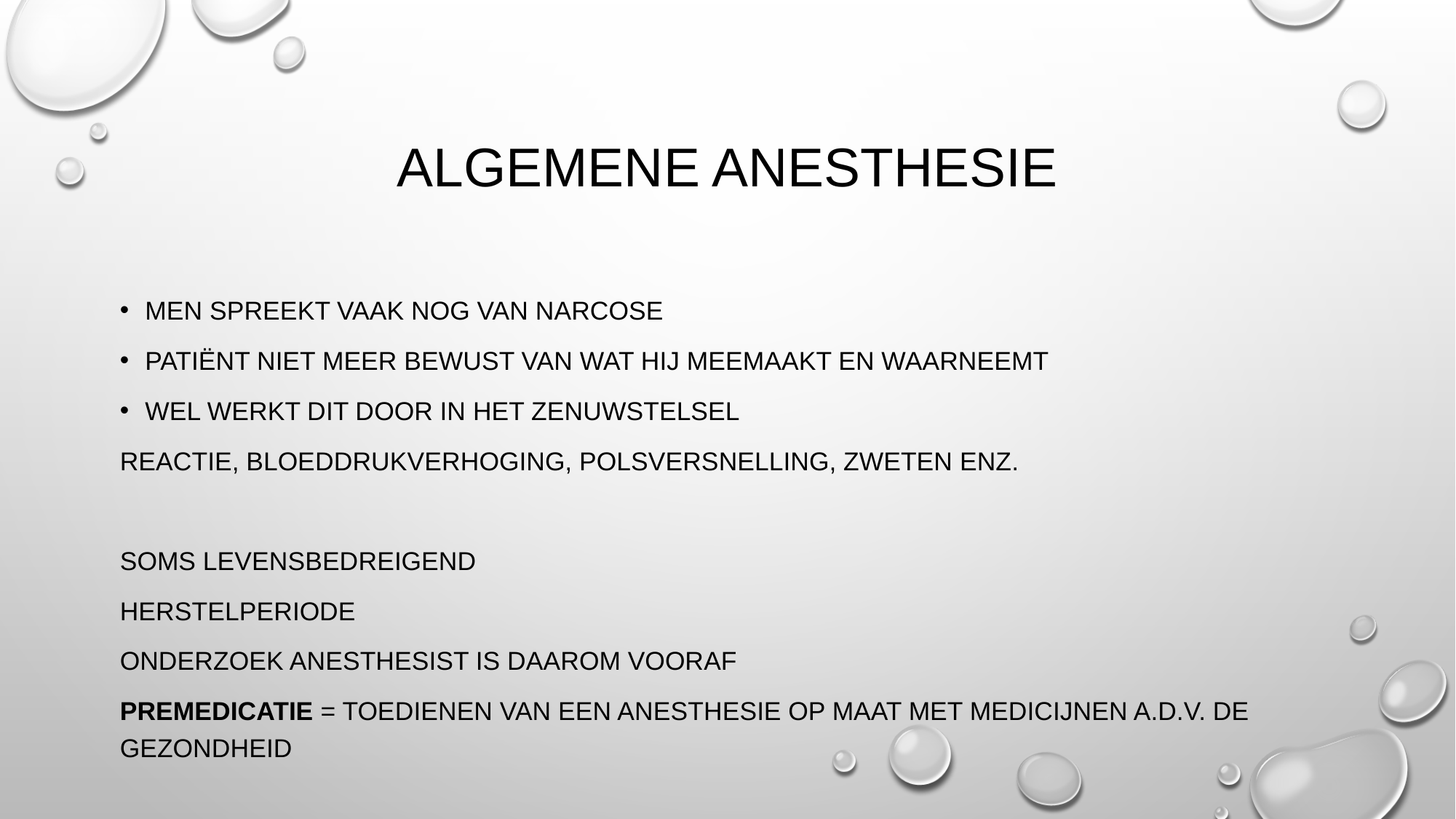

# Algemene anesthesie
Men spreekt vaak nog van narcose
Patiënt niet meer bewust van wat hij meemaakt en waarneemt
Wel werkt dit door in het zenuwstelsel
Reactie, bloeddrukverhoging, polsversnelling, zweten enz.

Soms levensbedreigend
Herstelperiode
Onderzoek anesthesist is daarom vooraf
Premedicatie = toedienen van een anesthesie op maat met medicijnen a.d.v. de gezondheid